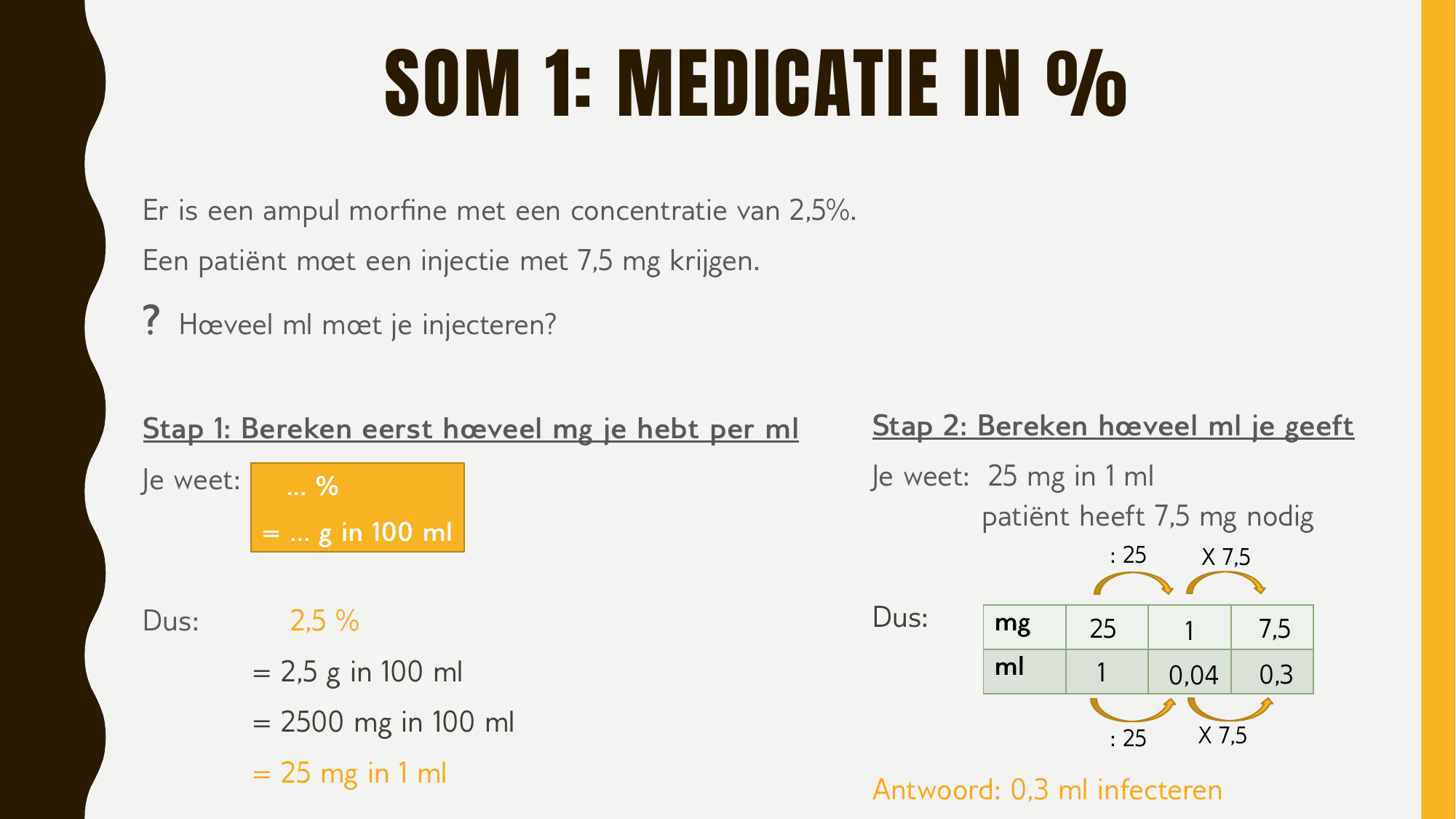

# Som 1: medicatie in %
Er is een ampul morfine met een concentratie van 2,5%.
Een patiënt moet een injectie met 7,5 mg krijgen.
?  Hoeveel ml moet je injecteren?

Stap 1: Bereken eerst hoeveel mg je hebt per ml
Je weet:

Dus:          2,5 %
	= 2,5 g in 100 ml
	= 2500 mg in 100 ml
	= 25 mg in 1 ml
Stap 2: Bereken hoeveel ml je geeft
Je weet:  25 mg in 1 ml
	patiënt heeft 7,5 mg nodig

Dus:

Antwoord: 0,3 ml infecteren
   … %

= … g in 100 ml
: 25
X 7,5

7,5
| mg |  |  |  |
| --- | --- | --- | --- |
| ml |  |  |  |
25
1
1
0,3
0,04

X 7,5
: 25